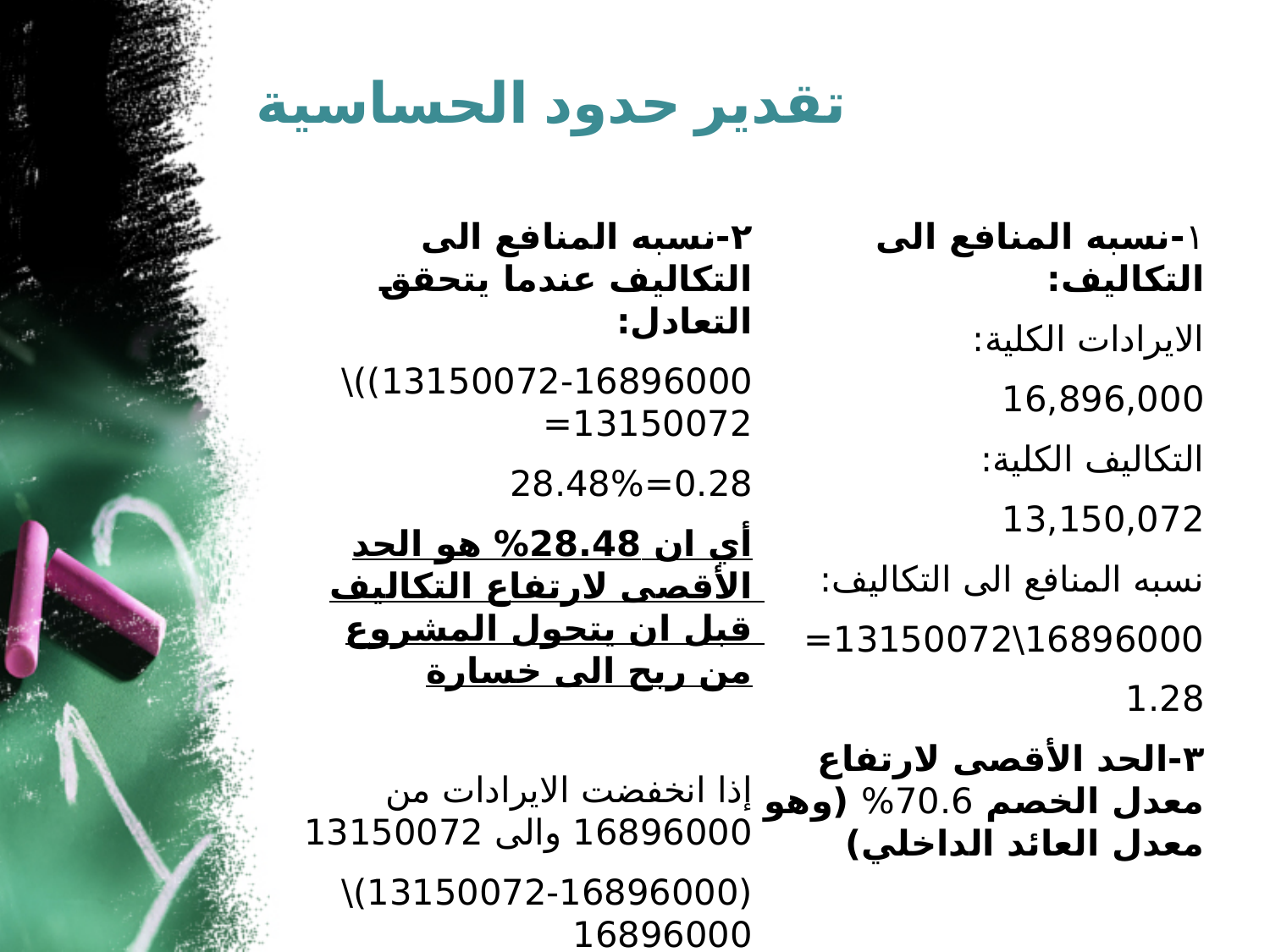

# تقدير حدود الحساسية
٢-نسبه المنافع الى التكاليف عندما يتحقق التعادل:
13150072-16896000))\13150072=
0.28=28.48%
أي ان 28.48% هو الحد الأقصى لارتفاع التكاليف قبل ان يتحول المشروع من ربح الى خسارة

إذا انخفضت الايرادات من 16896000 والى 13150072
(13150072-16896000)\ 16896000
=-0.92=92%
أي ان 92% هو الحد الأدنى لانخفاض الايرادات قبل ان يتحول المشروع من رابح الى خاسر.

١-نسبه المنافع الى التكاليف:
الايرادات الكلية:
16,896,000
التكاليف الكلية:
13,150,072
نسبه المنافع الى التكاليف:
16896000\13150072=
1.28
٣-الحد الأقصى لارتفاع معدل الخصم 70.6% (وهو معدل العائد الداخلي)